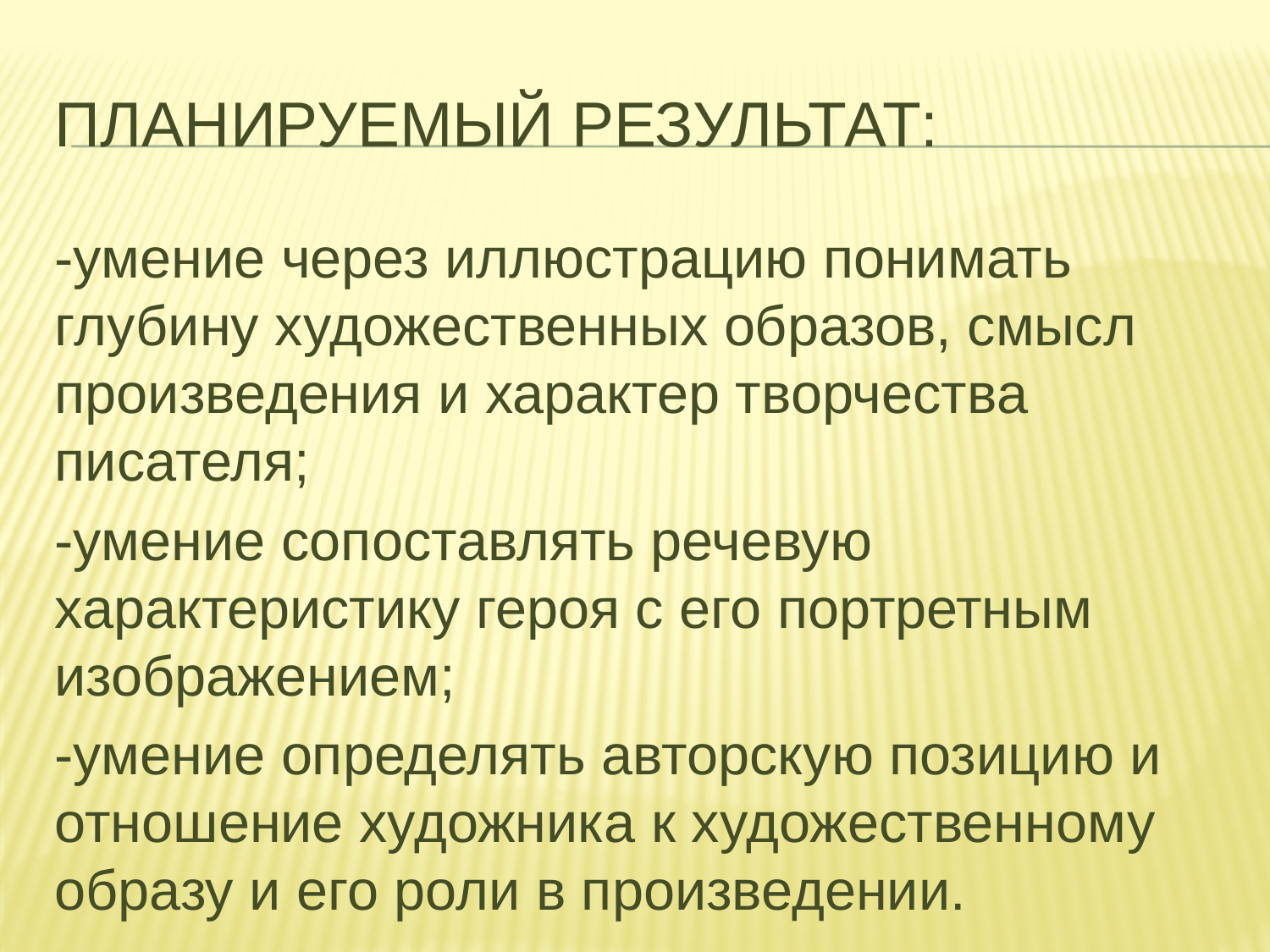

# Планируемый результат:
-умение через иллюстрацию понимать глубину художественных образов, смысл произведения и характер творчества писателя;
-умение сопоставлять речевую характеристику героя с его портретным изображением;
-умение определять авторскую позицию и отношение художника к художественному образу и его роли в произведении.